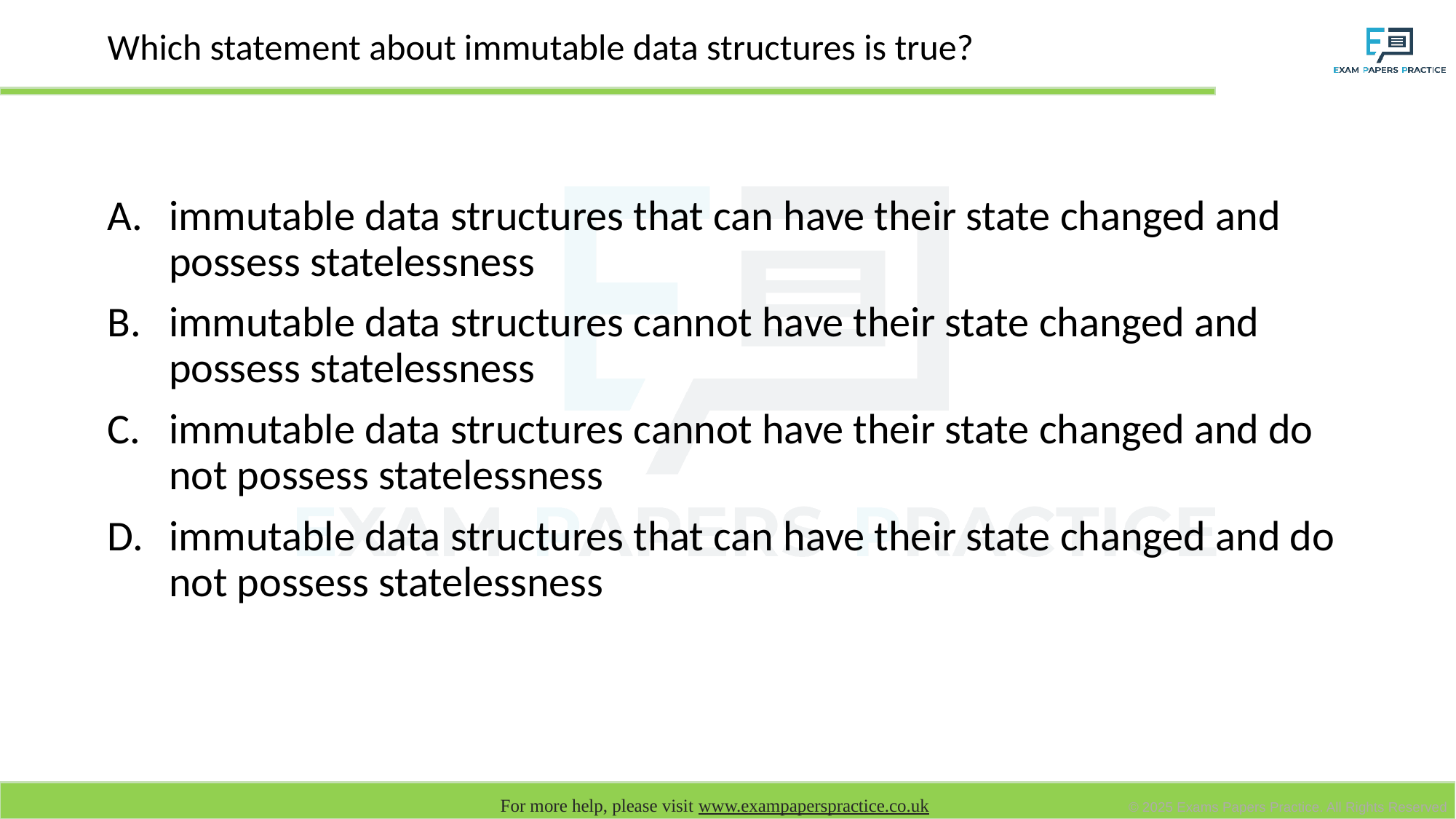

# Which statement about immutable data structures is true?
immutable data structures that can have their state changed and possess statelessness
immutable data structures cannot have their state changed and possess statelessness
immutable data structures cannot have their state changed and do not possess statelessness
immutable data structures that can have their state changed and do not possess statelessness